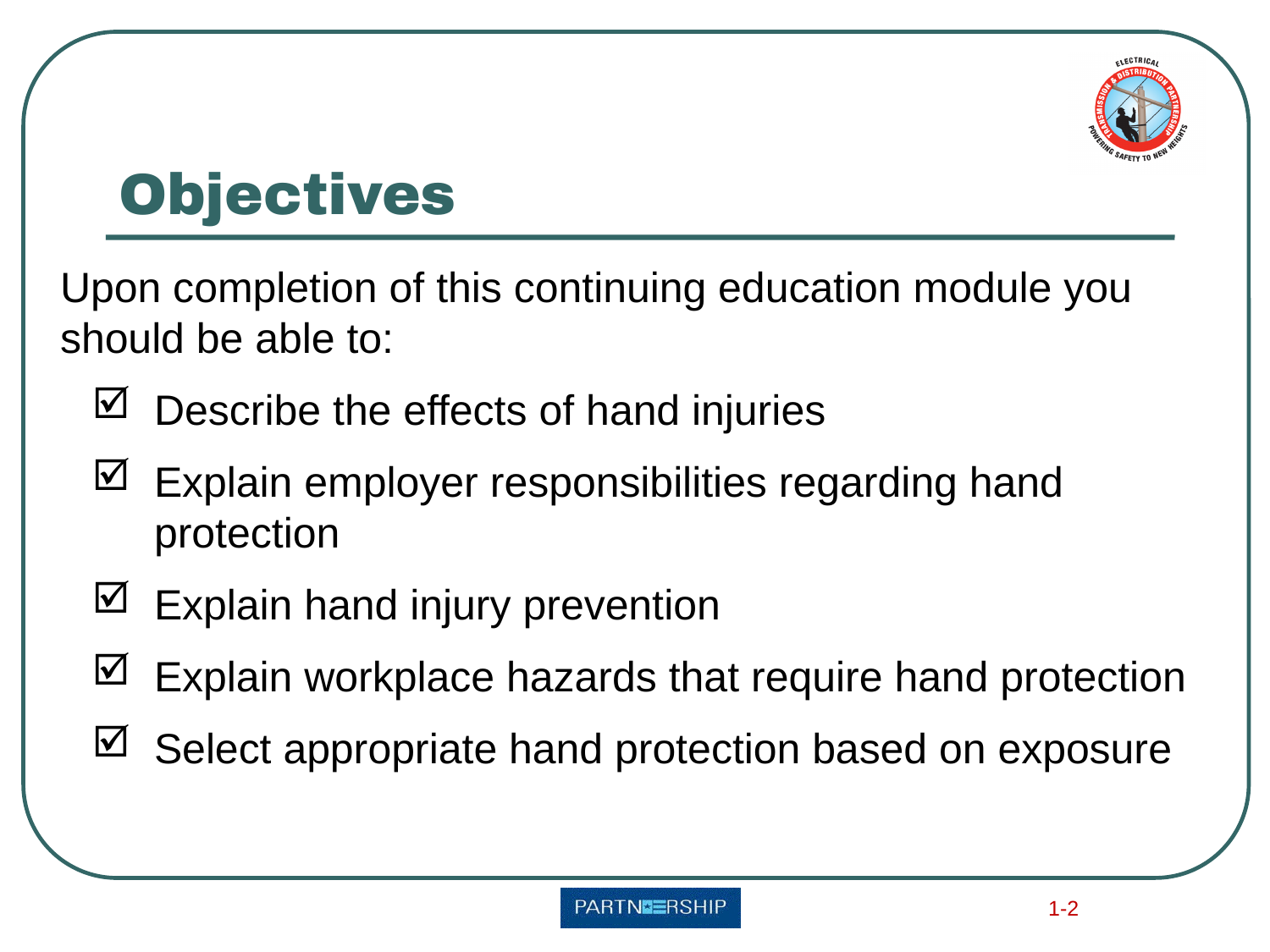

# Objectives
Upon completion of this continuing education module you should be able to:
Describe the effects of hand injuries
Explain employer responsibilities regarding hand protection
Explain hand injury prevention
Explain workplace hazards that require hand protection
Select appropriate hand protection based on exposure

1-2